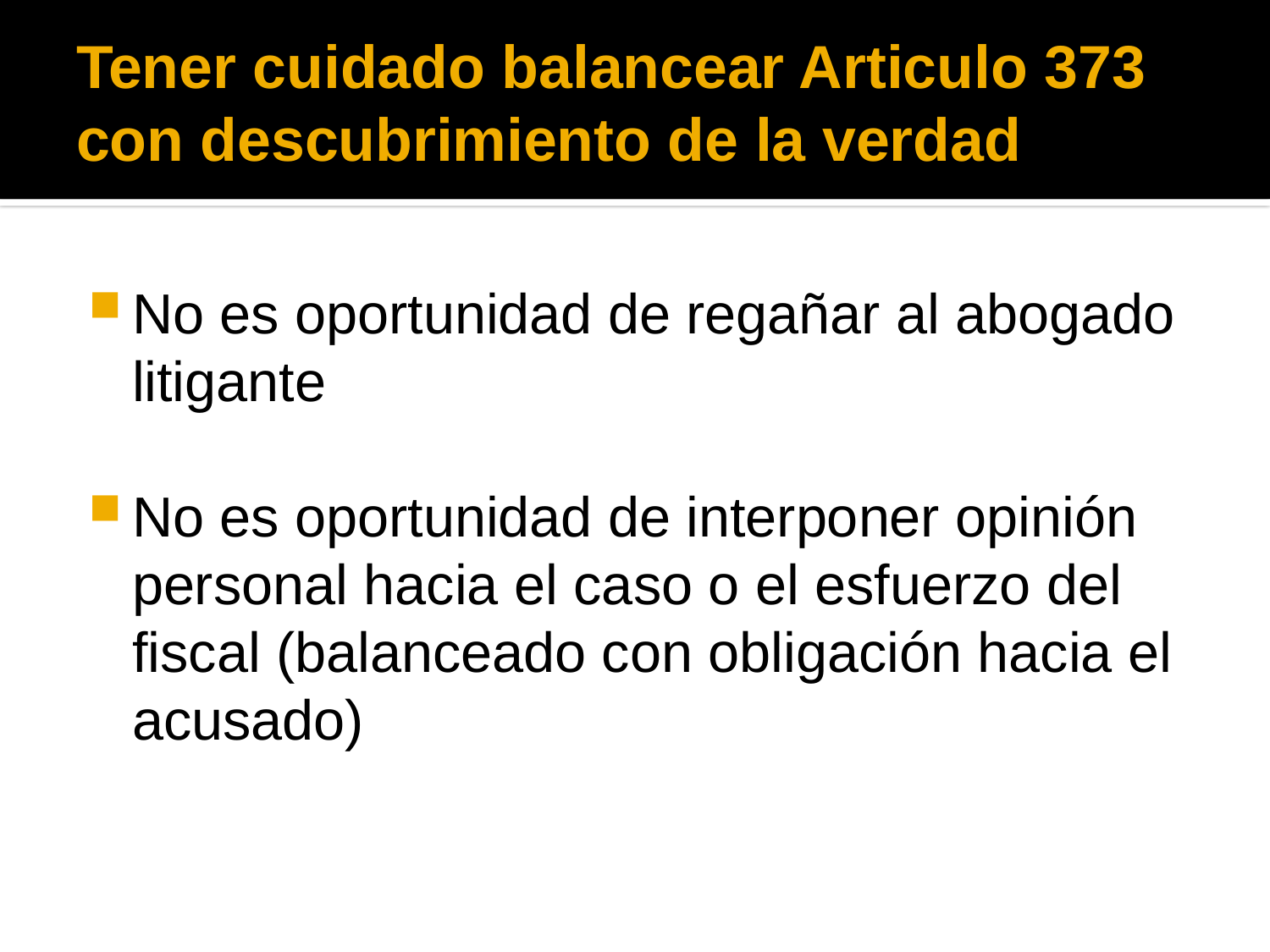

# Tener cuidado balancear Articulo 373 con descubrimiento de la verdad
No es oportunidad de regañar al abogado litigante

No es oportunidad de interponer opinión personal hacia el caso o el esfuerzo del fiscal (balanceado con obligación hacia el acusado)